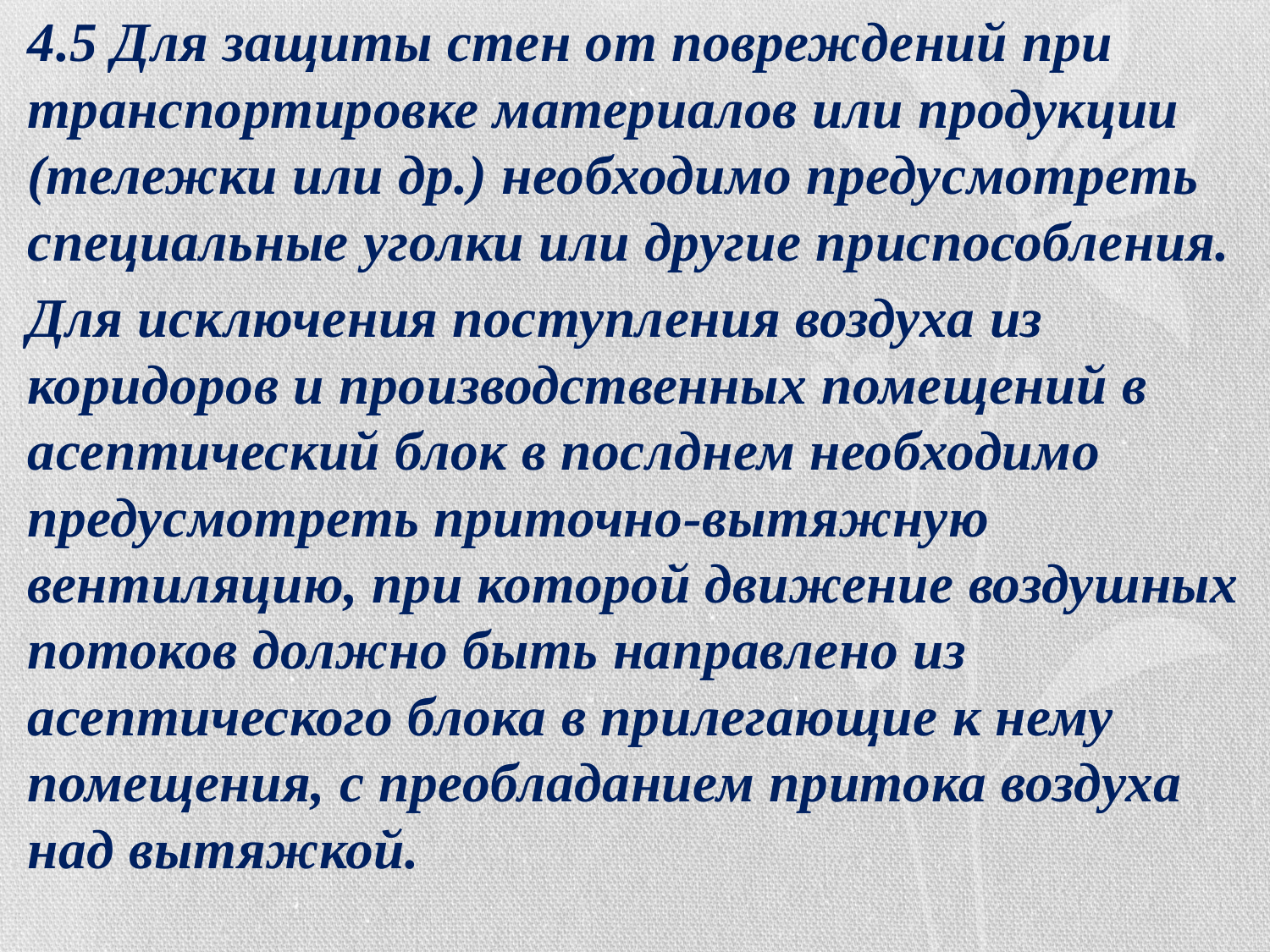

4.5 Для защиты стен от повреждений при транспортировке материалов или продукции (тележки или др.) необходимо предусмотреть специальные уголки или другие приспособления.
Для исключения поступления воздуха из коридоров и производственных помещений в асептический блок в послднем необходимо предусмотреть приточно-вытяжную вентиляцию, при которой движение воздушных потоков должно быть направлено из асептического блока в прилегающие к нему помещения, с преобладанием притока воздуха над вытяжкой.